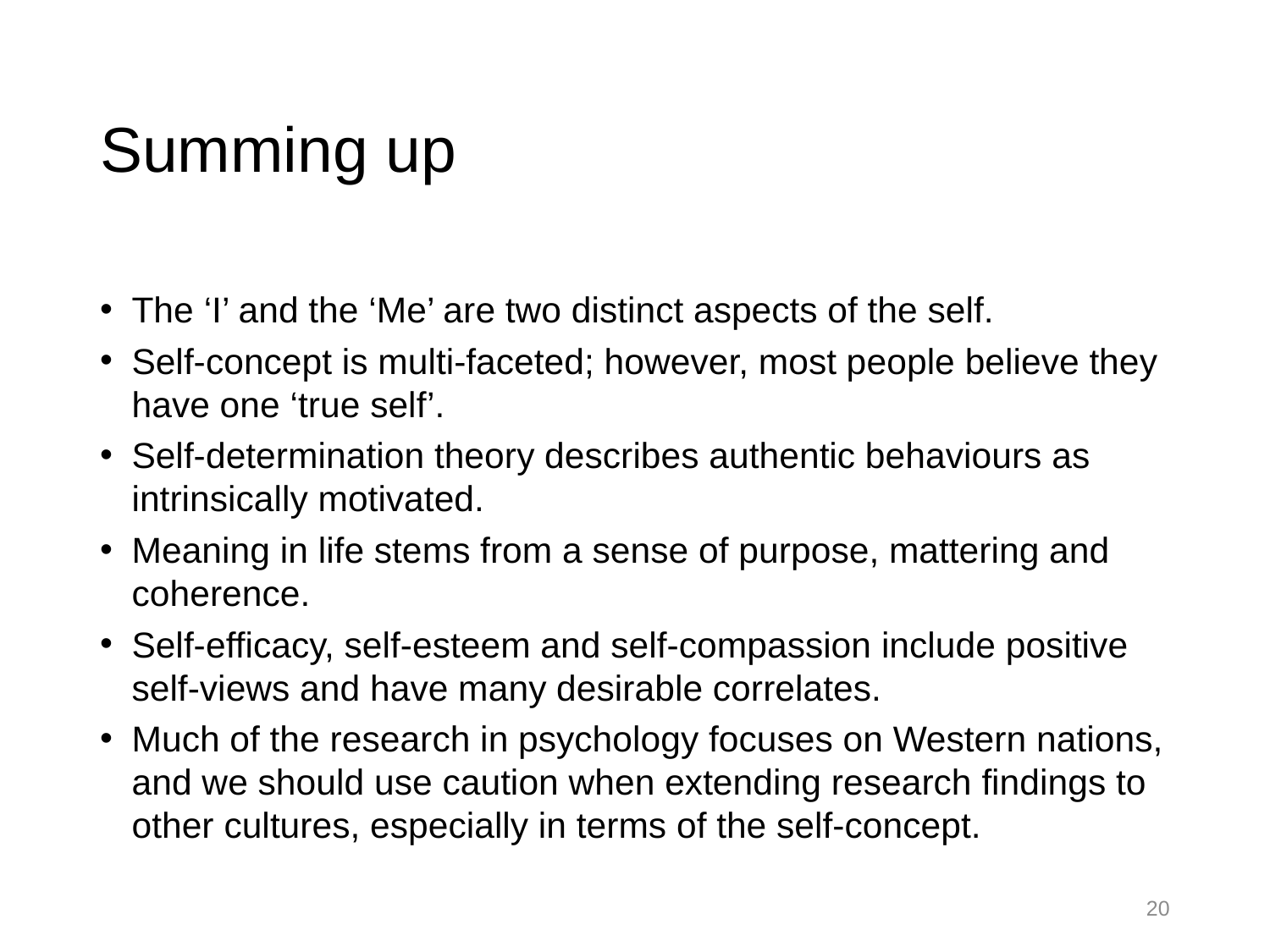

# Summing up
The ‘I’ and the ‘Me’ are two distinct aspects of the self.
Self-concept is multi-faceted; however, most people believe they have one ‘true self’.
Self-determination theory describes authentic behaviours as intrinsically motivated.
Meaning in life stems from a sense of purpose, mattering and coherence.
Self-efficacy, self-esteem and self-compassion include positive self-views and have many desirable correlates.
Much of the research in psychology focuses on Western nations, and we should use caution when extending research findings to other cultures, especially in terms of the self-concept.
20